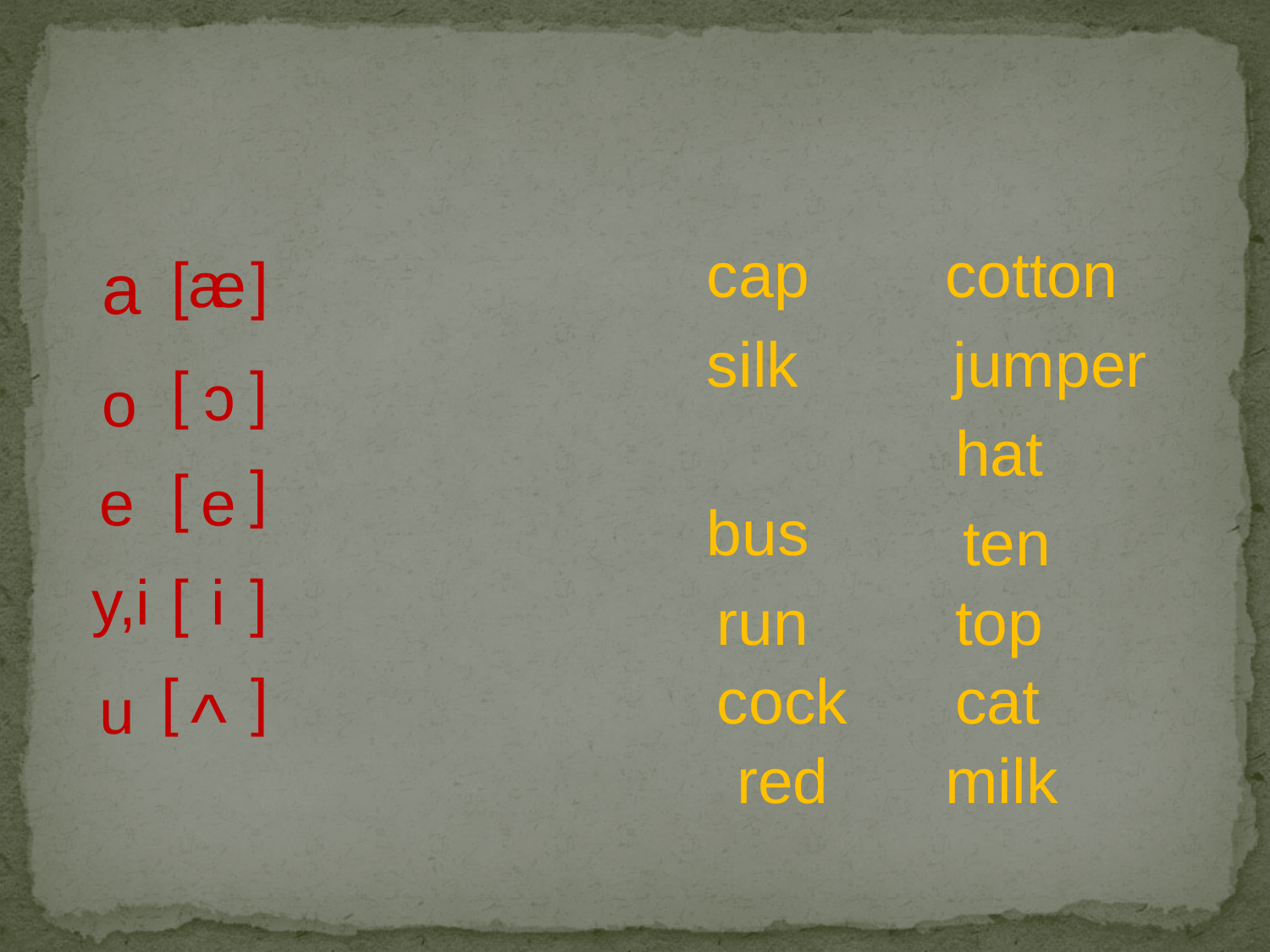

#
cap
cotton
a
]
[a

e
silk
 jumper
[
]
o
 c

hat
]
[
 e
e
bus

 ten
y,i
[
i
]
run
top
]
cock
cat
[
^
 u
red
milk